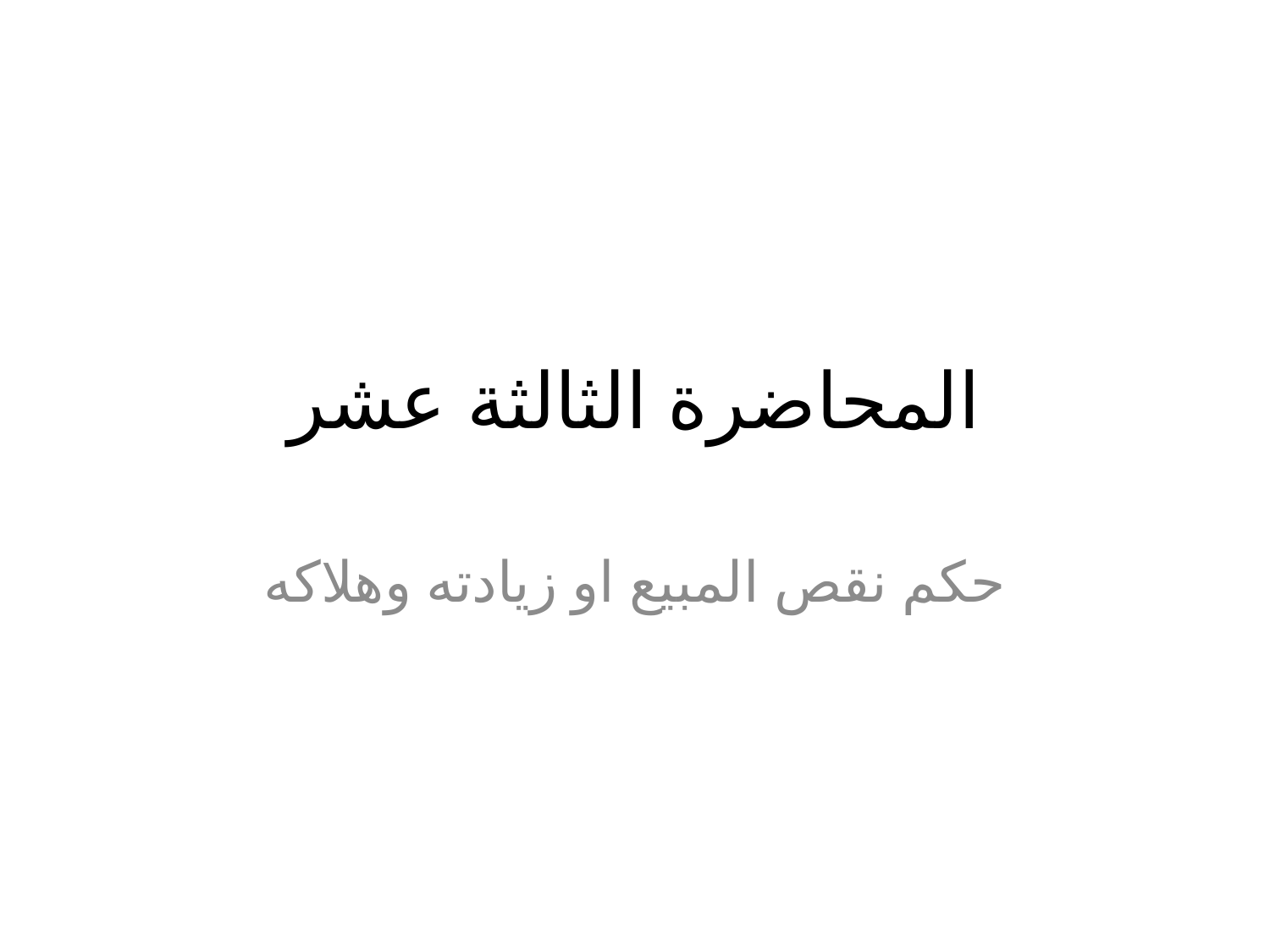

# المحاضرة الثالثة عشر
حكم نقص المبيع او زيادته وهلاكه